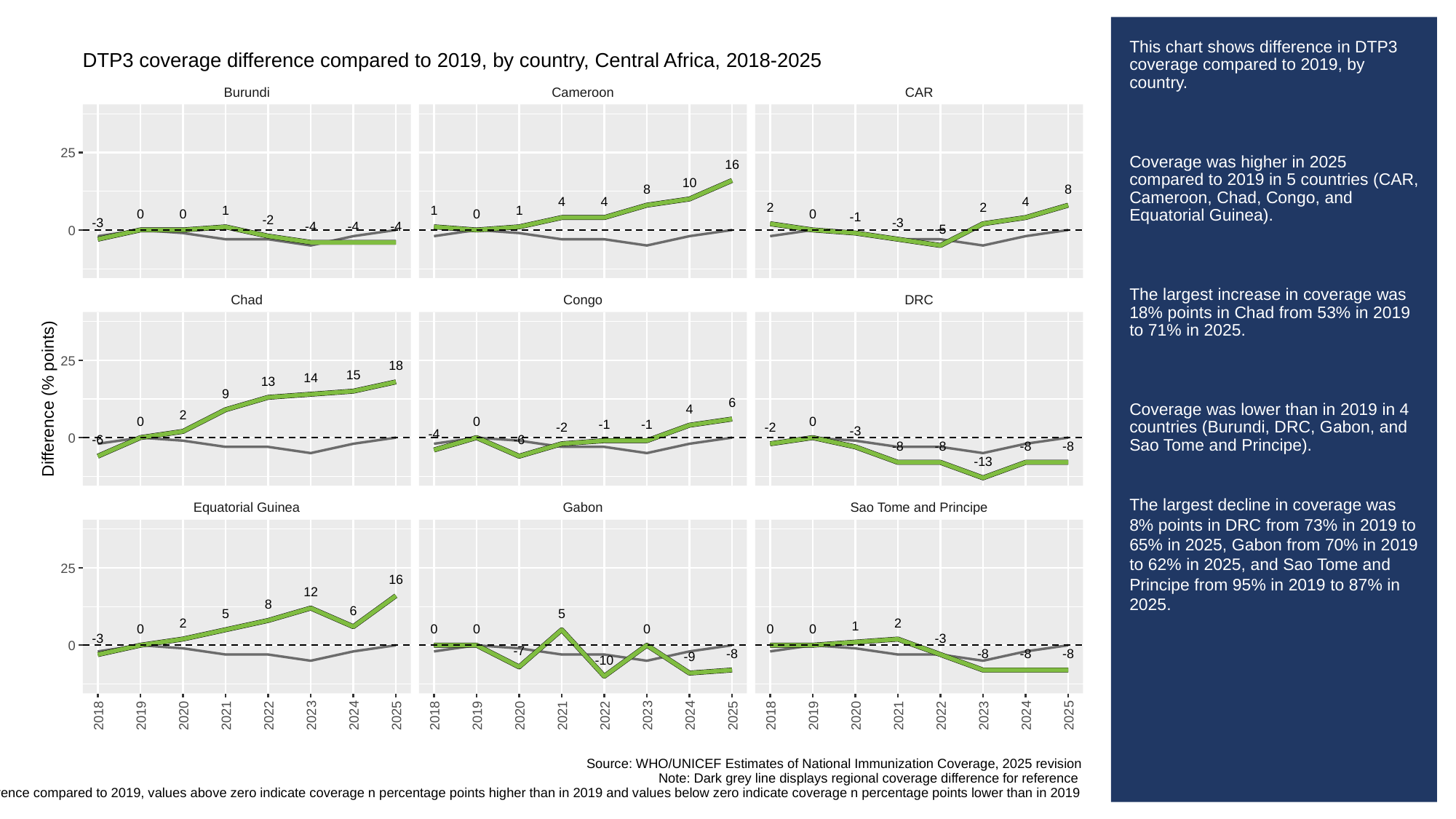

# This chart shows difference in DTP3 coverage compared to 2019, by country.

Coverage was higher in 2025 compared to 2019 in 5 countries (CAR, Cameroon, Chad, Congo, and Equatorial Guinea).

The largest increase in coverage was 18% points in Chad from 53% in 2019 to 71% in 2025.

Coverage was lower than in 2019 in 4 countries (Burundi, DRC, Gabon, and Sao Tome and Principe).

The largest decline in coverage was 8% points in DRC from 73% in 2019 to 65% in 2025, Gabon from 70% in 2019 to 62% in 2025, and Sao Tome and Principe from 95% in 2019 to 87% in 2025.

DTP3 coverage difference compared to 2019, by country, Central Africa, 2018-2025
Burundi
Cameroon
CAR

25

16
10

8
8

4
4
4
2
2

1
1
1
0
0
0
0
-1
-2
-3
-3
-4
-4
-4
-5
0

Chad
Congo
DRC

25

18
15
14
13

9
Difference (% points)
6

4
2
0
0
0

-1
-1
-2
-2
-3
-4
0
-6
-6

-8
-8
-8
-8
-13

Equatorial Guinea
Gabon
Sao Tome and Principe

25

16
12

8
6

5
5
2
2
1
0
0
0
0
0
0

-3
-3

0

-7
-8
-8
-8
-8
-9
-10

2018
2019
2020
2021
2022
2023
2024
2025
2018
2019
2020
2021
2022
2023
2024
2025
2018
2019
2020
2021
2022
2023
2024
2025
Source: WHO/UNICEF Estimates of National Immunization Coverage, 2025 revision
Note: Dark grey line displays regional coverage difference for reference
When looking at coverage difference compared to 2019, values above zero indicate coverage n percentage points higher than in 2019 and values below zero indicate coverage n percentage points lower than in 2019